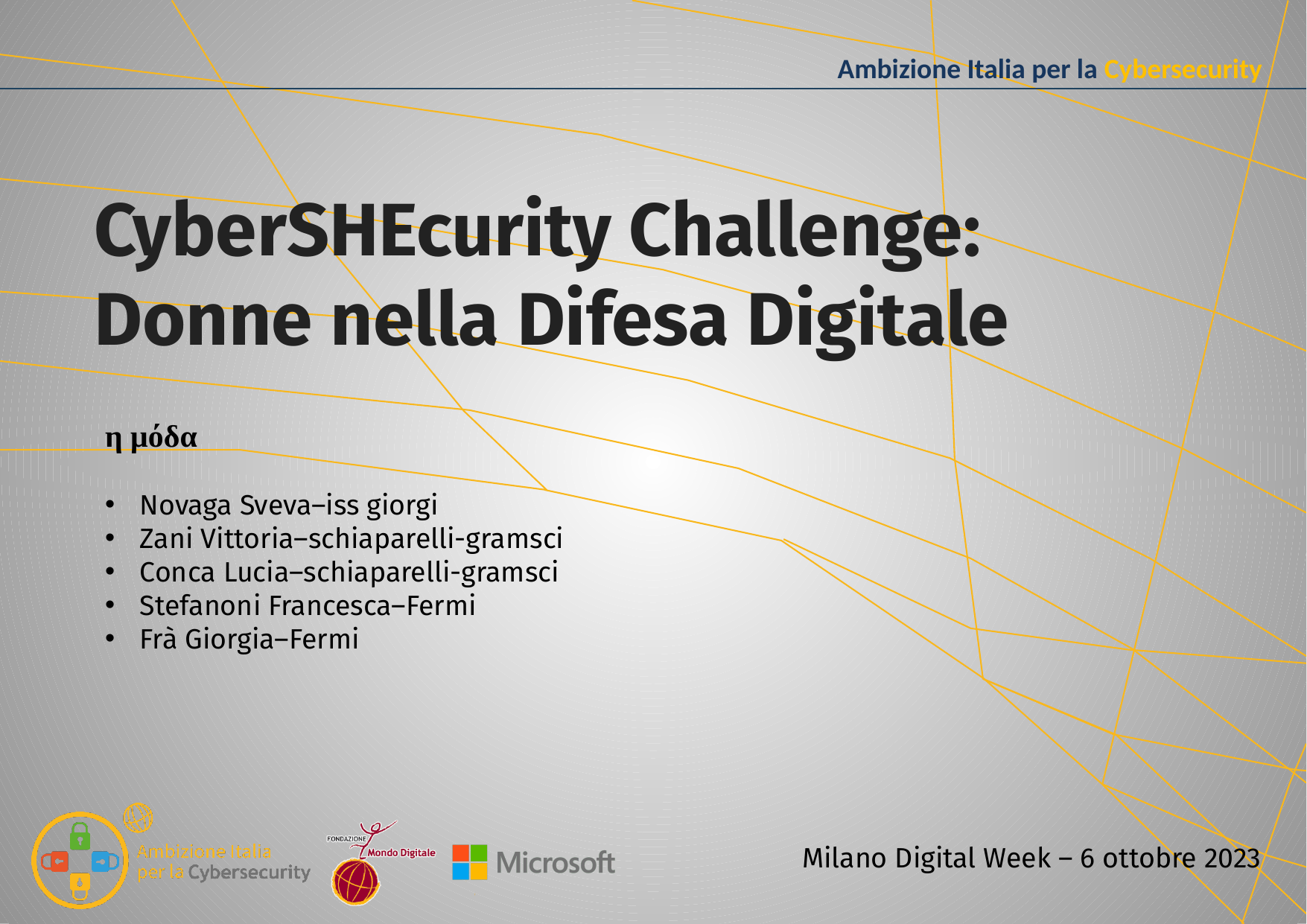

# CyberSHEcurity Challenge: Donne nella Difesa Digitale
η μόδα

Novaga Sveva–iss giorgi
Zani Vittoria–schiaparelli-gramsci
Conca Lucia–schiaparelli-gramsci
Stefanoni Francesca–Fermi
Frà Giorgia–Fermi

Milano Digital Week – 6 ottobre 2023